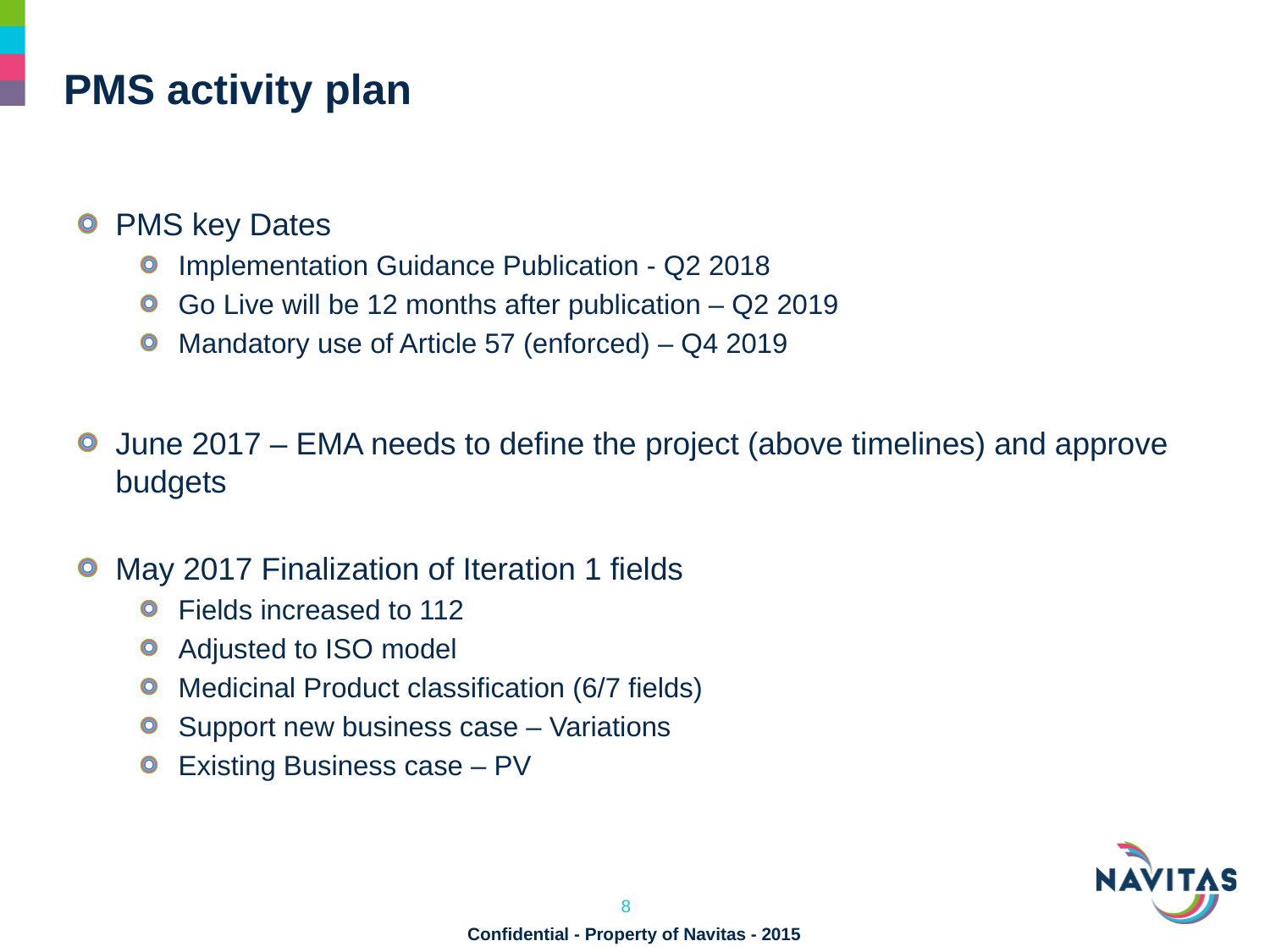

# PMS activity plan
PMS key Dates
Implementation Guidance Publication - Q2 2018
Go Live will be 12 months after publication – Q2 2019
Mandatory use of Article 57 (enforced) – Q4 2019

June 2017 – EMA needs to define the project (above timelines) and approve budgets

May 2017 Finalization of Iteration 1 fields
Fields increased to 112
Adjusted to ISO model
Medicinal Product classification (6/7 fields)
Support new business case – Variations
Existing Business case – PV